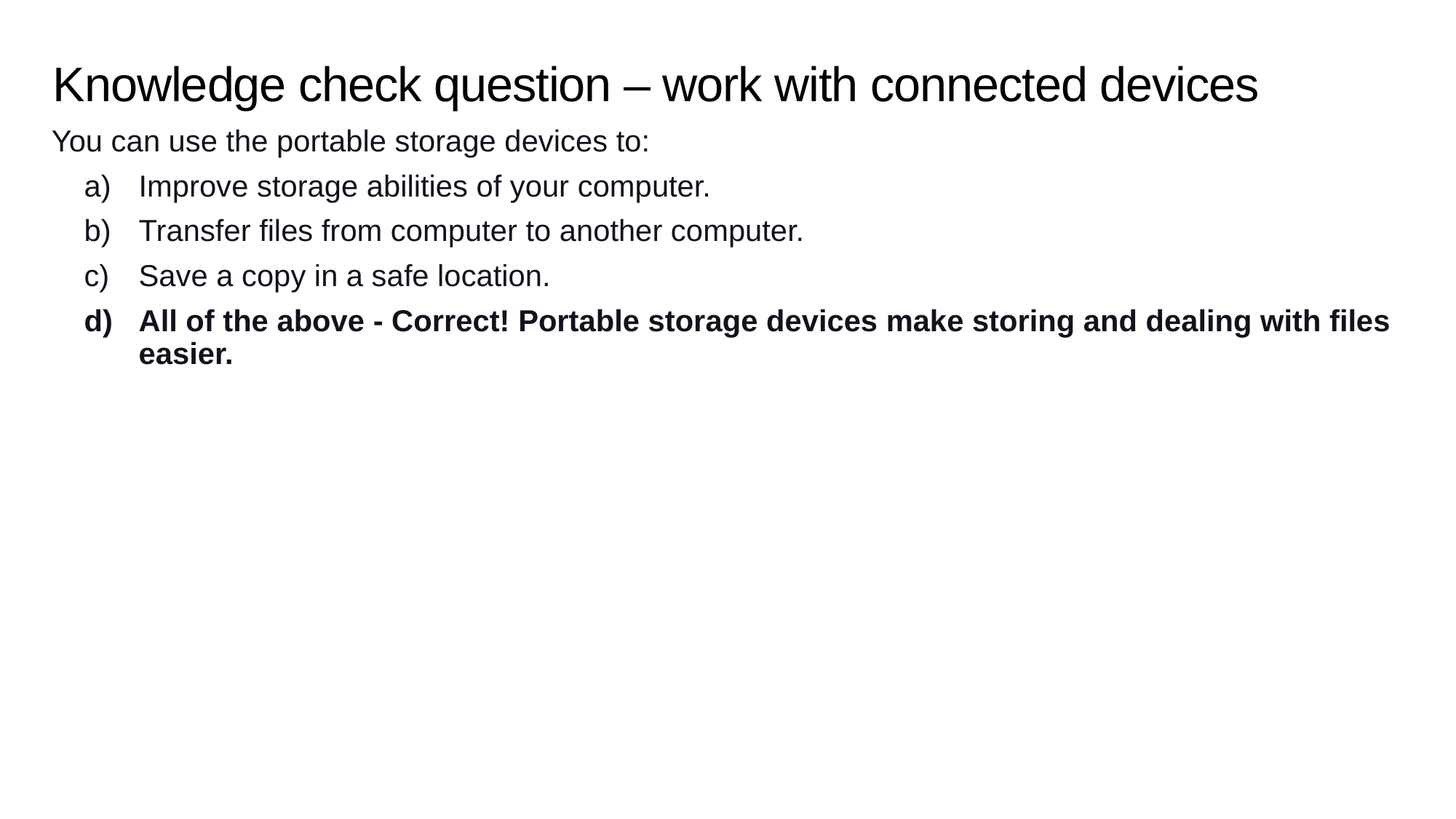

# Knowledge check question – work with connected devices
You can use the portable storage devices to:
Improve storage abilities of your computer.
Transfer files from computer to another computer.
Save a copy in a safe location.
All of the above - Correct! Portable storage devices make storing and dealing with files easier.